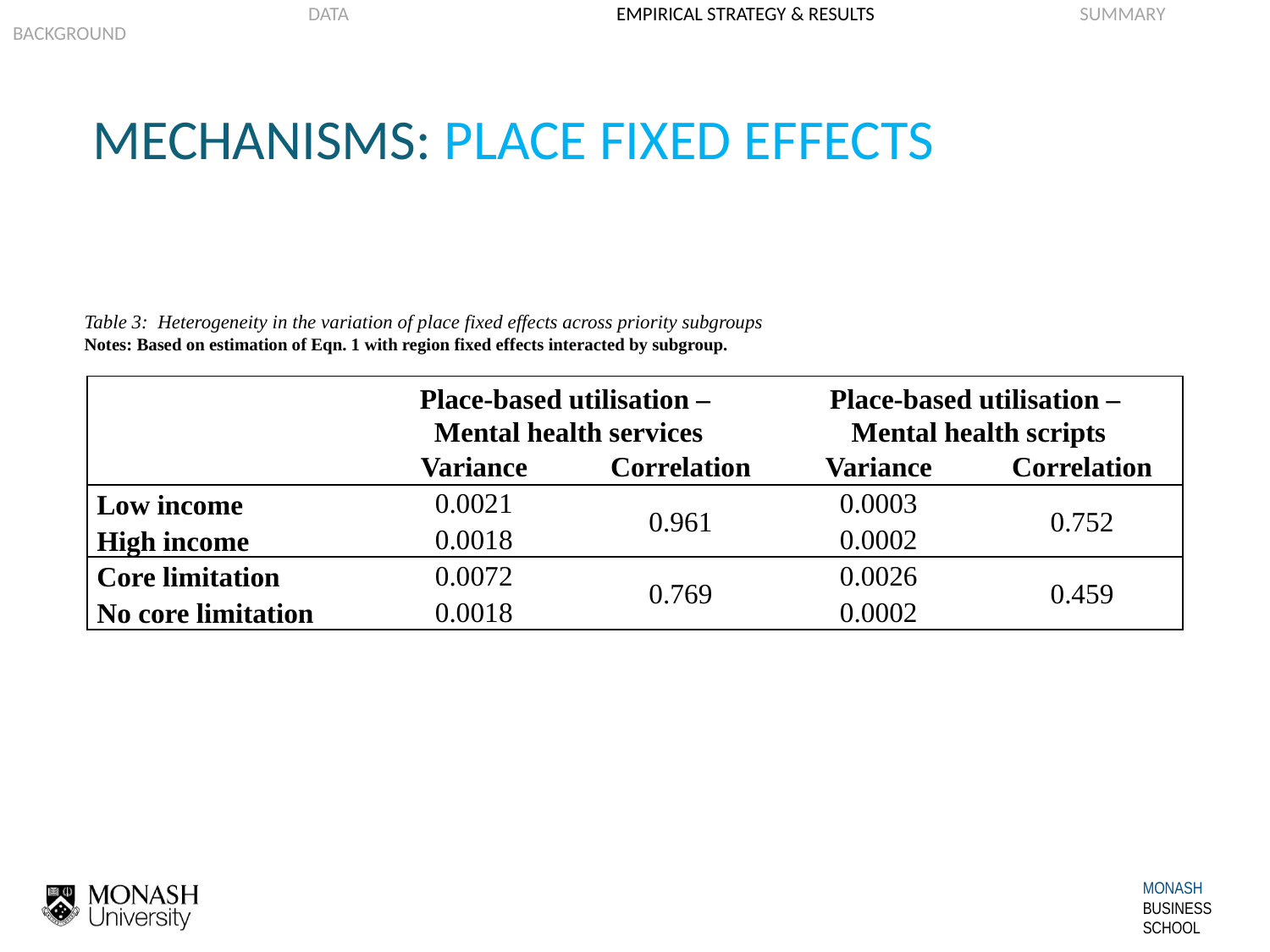

| Background | Data | Empirical strategy & Results | Summary |
| --- | --- | --- | --- |
Mechanisms: Place fixed effects

Table 3:  Heterogeneity in the variation of place fixed effects across priority subgroups
Notes: Based on estimation of Eqn. 1 with region fixed effects interacted by subgroup.
|  | Place-based utilisation – Mental health services |  | Place-based utilisation – Mental health scripts |  |
| --- | --- | --- | --- | --- |
|  | Variance | Correlation | Variance | Correlation |
| Low income | 0.0021 | 0.961 | 0.0003 | 0.752 |
| High income | 0.0018 |  | 0.0002 |  |
| Core limitation | 0.0072 | 0.769 | 0.0026 | 0.459 |
| No core limitation | 0.0018 |  | 0.0002 |  |